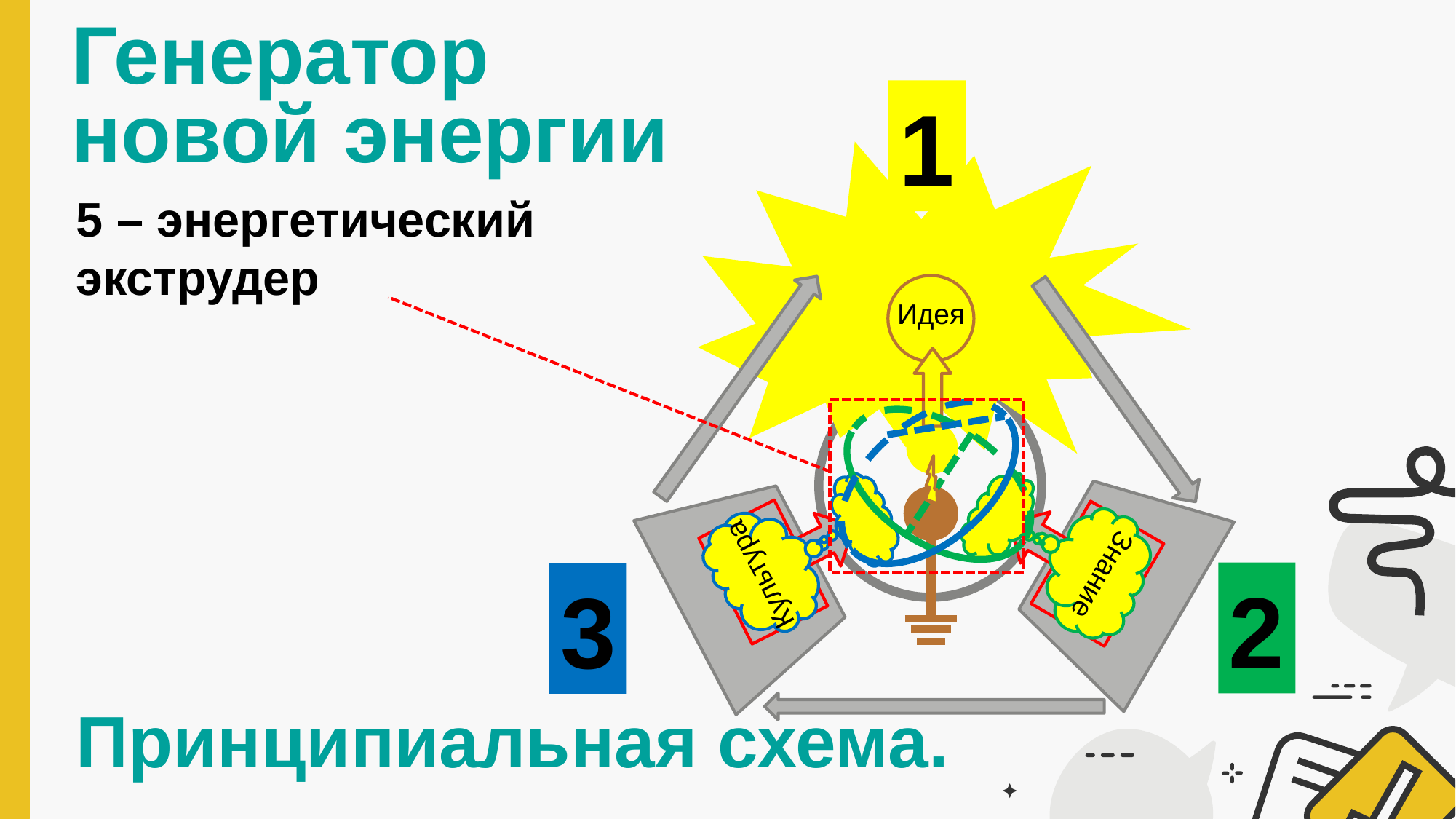

Генератор
новой энергии
1

5 – энергетический
экструдер

Идея

Культура
Знание
2
3
Принципиальная схема.